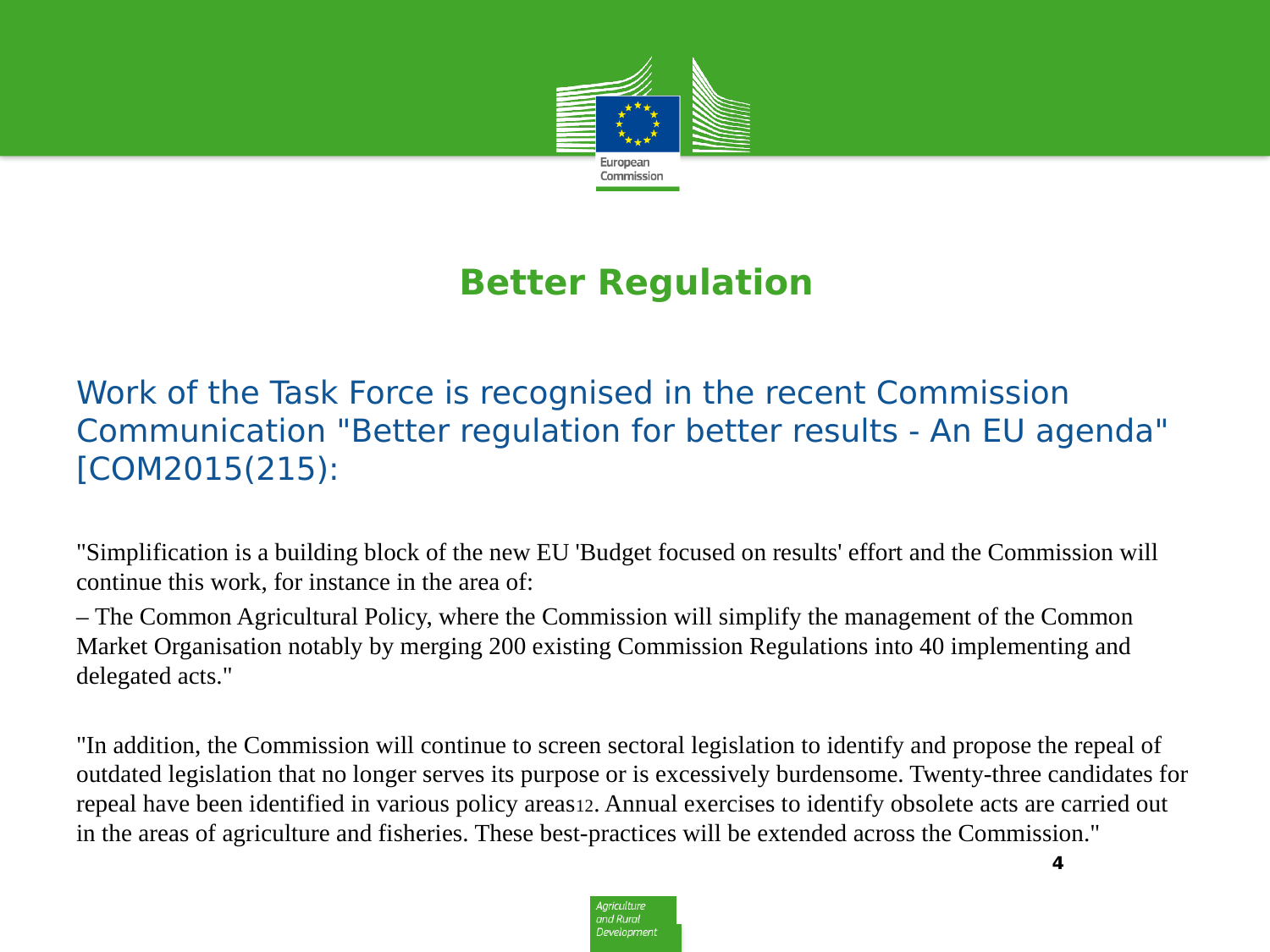

# Better Regulation
Work of the Task Force is recognised in the recent Commission Communication "Better regulation for better results - An EU agenda" [COM2015(215):

"Simplification is a building block of the new EU 'Budget focused on results' effort and the Commission will continue this work, for instance in the area of:
– The Common Agricultural Policy, where the Commission will simplify the management of the Common Market Organisation notably by merging 200 existing Commission Regulations into 40 implementing and delegated acts."

"In addition, the Commission will continue to screen sectoral legislation to identify and propose the repeal of outdated legislation that no longer serves its purpose or is excessively burdensome. Twenty-three candidates for repeal have been identified in various policy areas12. Annual exercises to identify obsolete acts are carried out in the areas of agriculture and fisheries. These best-practices will be extended across the Commission."
4